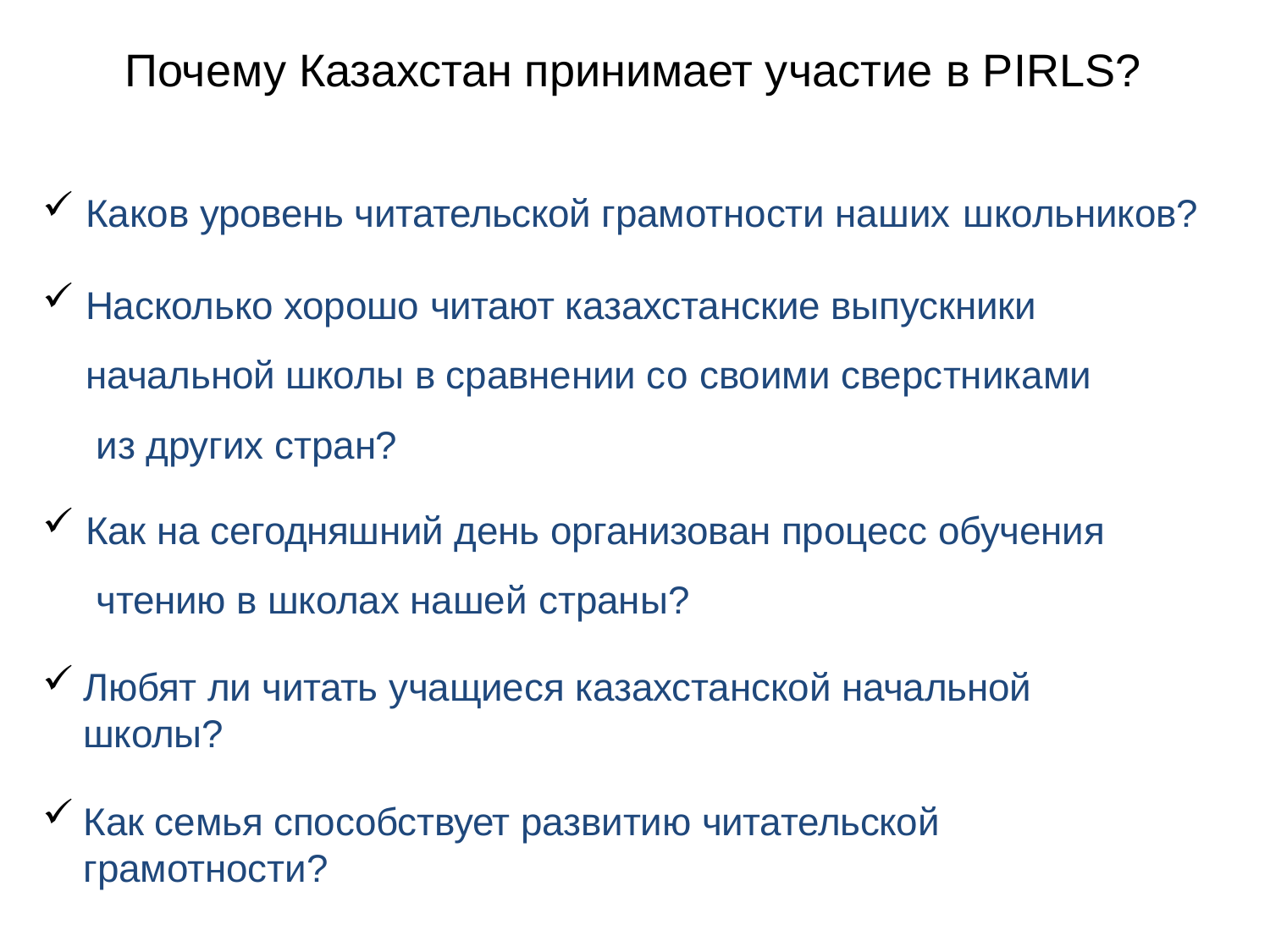

# Почему Казахстан принимает участие в PIRLS?
Каков уровень читательской грамотности наших школьников?
Насколько хорошо читают казахстанские выпускники  начальной школы в сравнении со своими сверстниками  из других стран?
Как на сегодняшний день организован процесс обучения  чтению в школах нашей страны?

Любят ли читать учащиеся казахстанской начальной школы?

Как семья способствует развитию читательской грамотности?